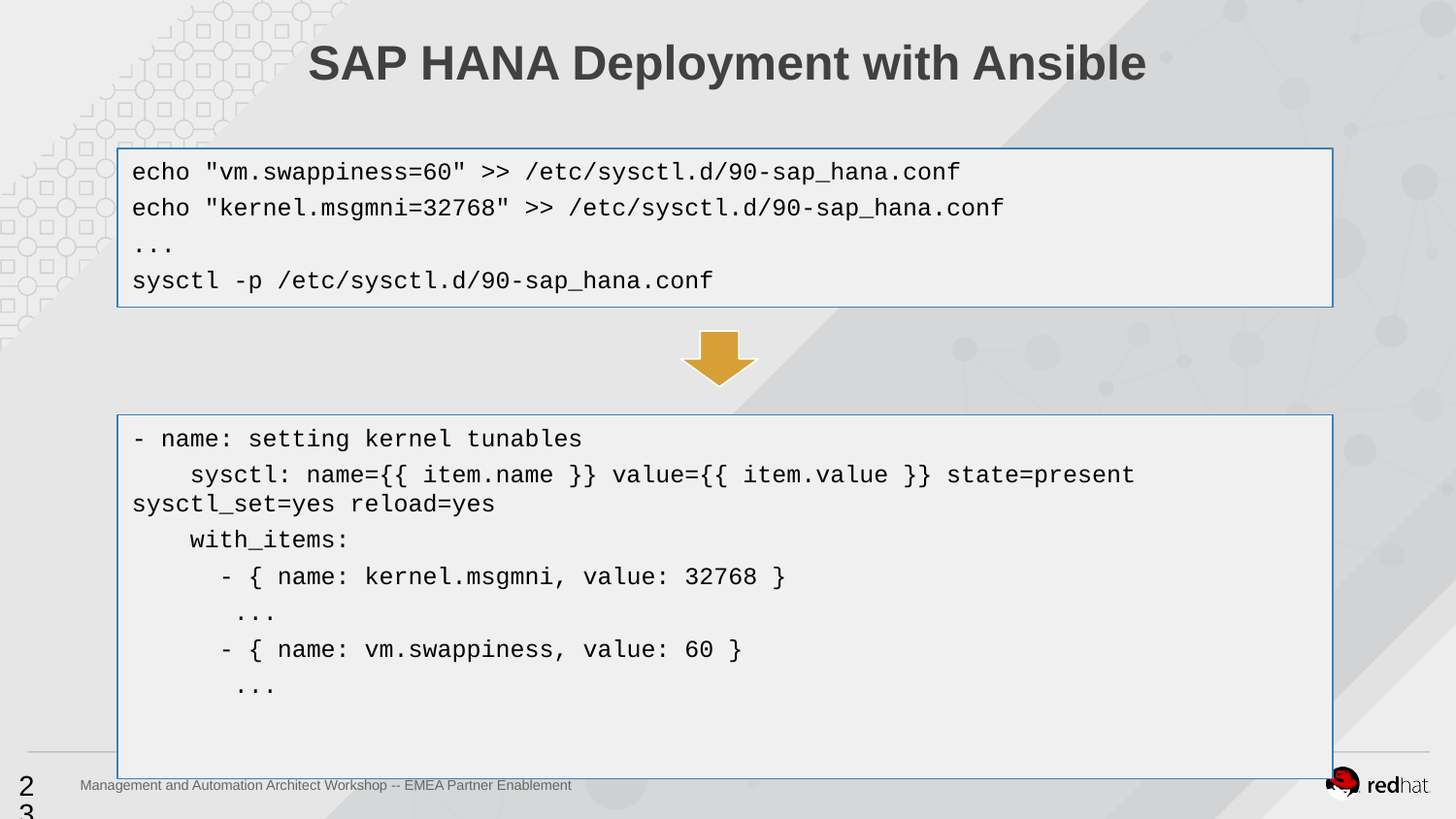

# SAP HANA Deployment with Ansible

echo "vm.swappiness=60" >> /etc/sysctl.d/90-sap_hana.conf
echo "kernel.msgmni=32768" >> /etc/sysctl.d/90-sap_hana.conf
...
sysctl -p /etc/sysctl.d/90-sap_hana.conf

- name: setting kernel tunables
    sysctl: name={{ item.name }} value={{ item.value }} state=present sysctl_set=yes reload=yes
    with_items:
      - { name: kernel.msgmni, value: 32768 }
       ...
      - { name: vm.swappiness, value: 60 }
       ...

23